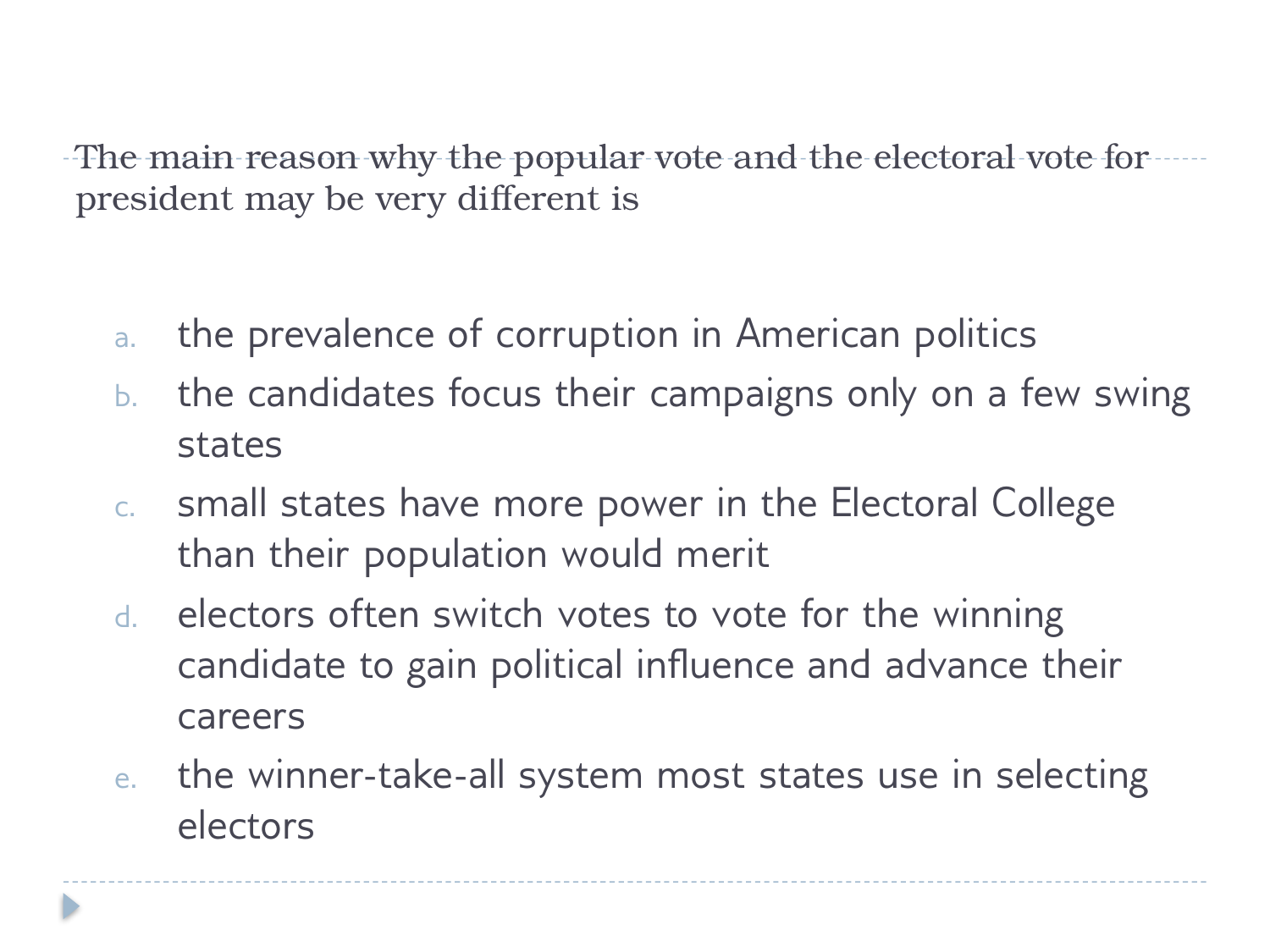

# The main reason why the popular vote and the electoral vote for president may be very different is
the prevalence of corruption in American politics
the candidates focus their campaigns only on a few swing states
small states have more power in the Electoral College than their population would merit
electors often switch votes to vote for the winning candidate to gain political influence and advance their careers
the winner-take-all system most states use in selecting electors